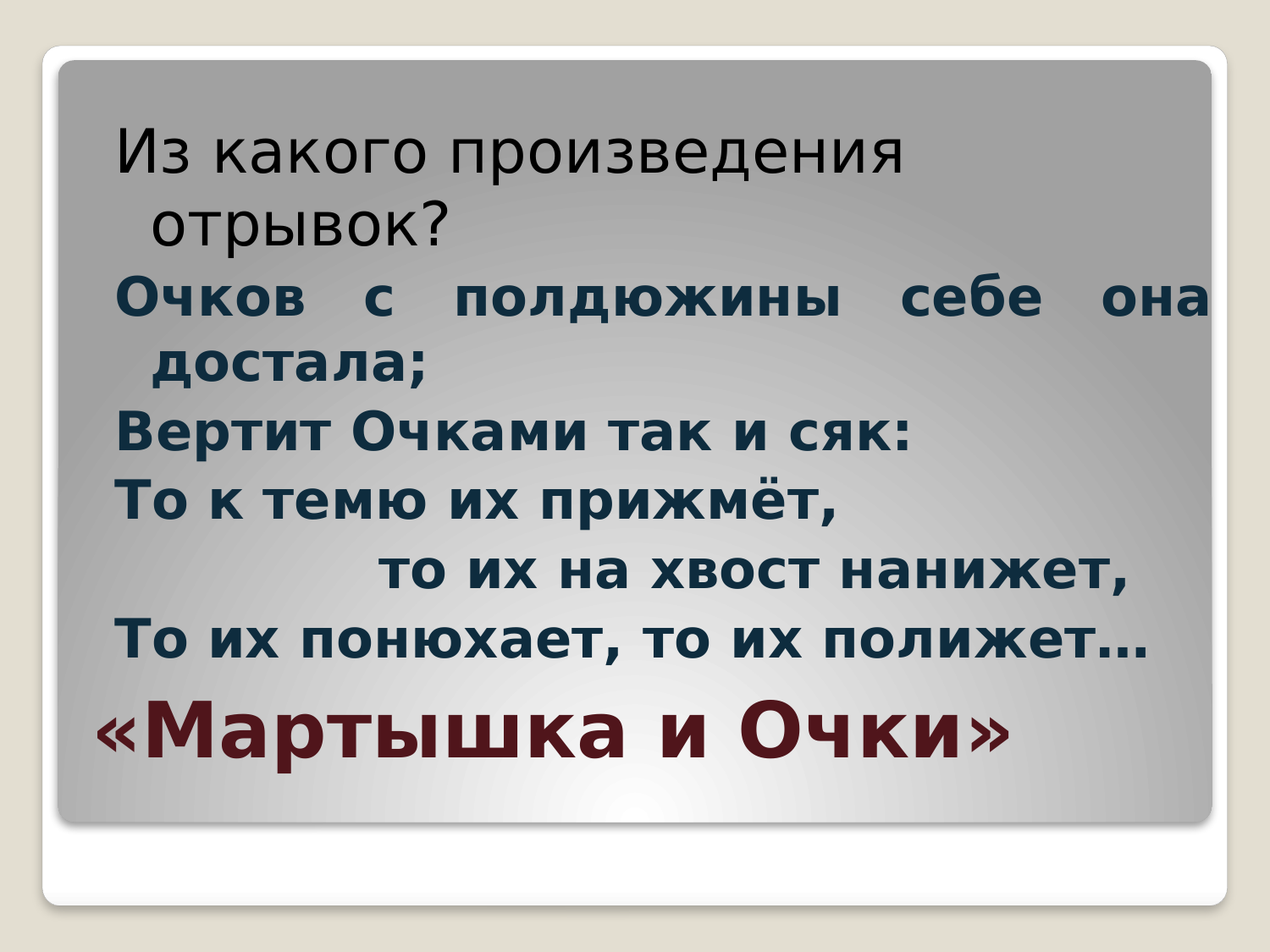

Из какого произведения отрывок?
Очков с полдюжины себе она достала;
Вертит Очками так и сяк:
То к темю их прижмёт,
              то их на хвост нанижет,
То их понюхает, то их полижет…

«Мартышка и Очки»